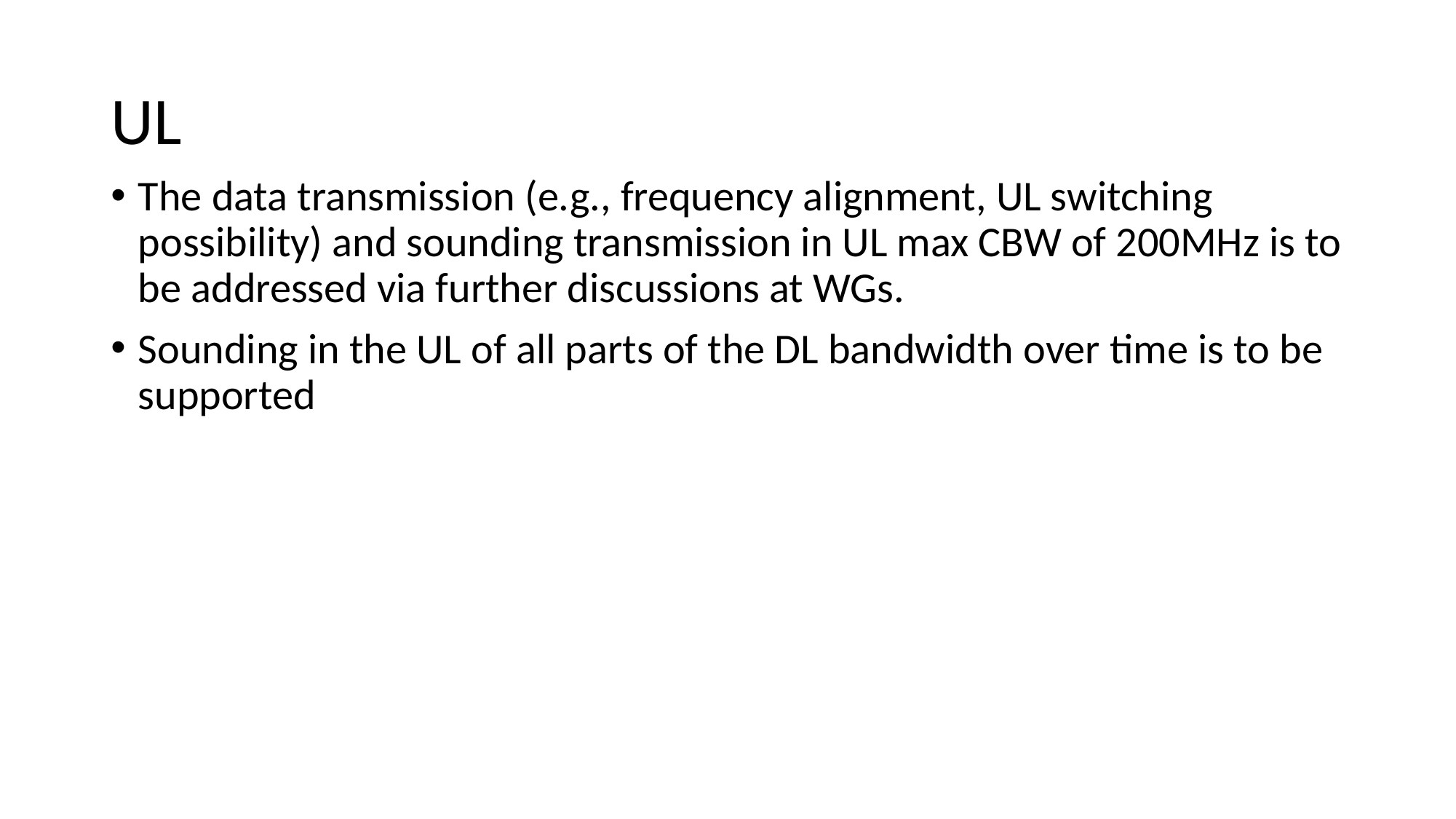

# UL
The data transmission (e.g., frequency alignment, UL switching possibility) and sounding transmission in UL max CBW of 200MHz is to be addressed via further discussions at WGs.
Sounding in the UL of all parts of the DL bandwidth over time is to be supported